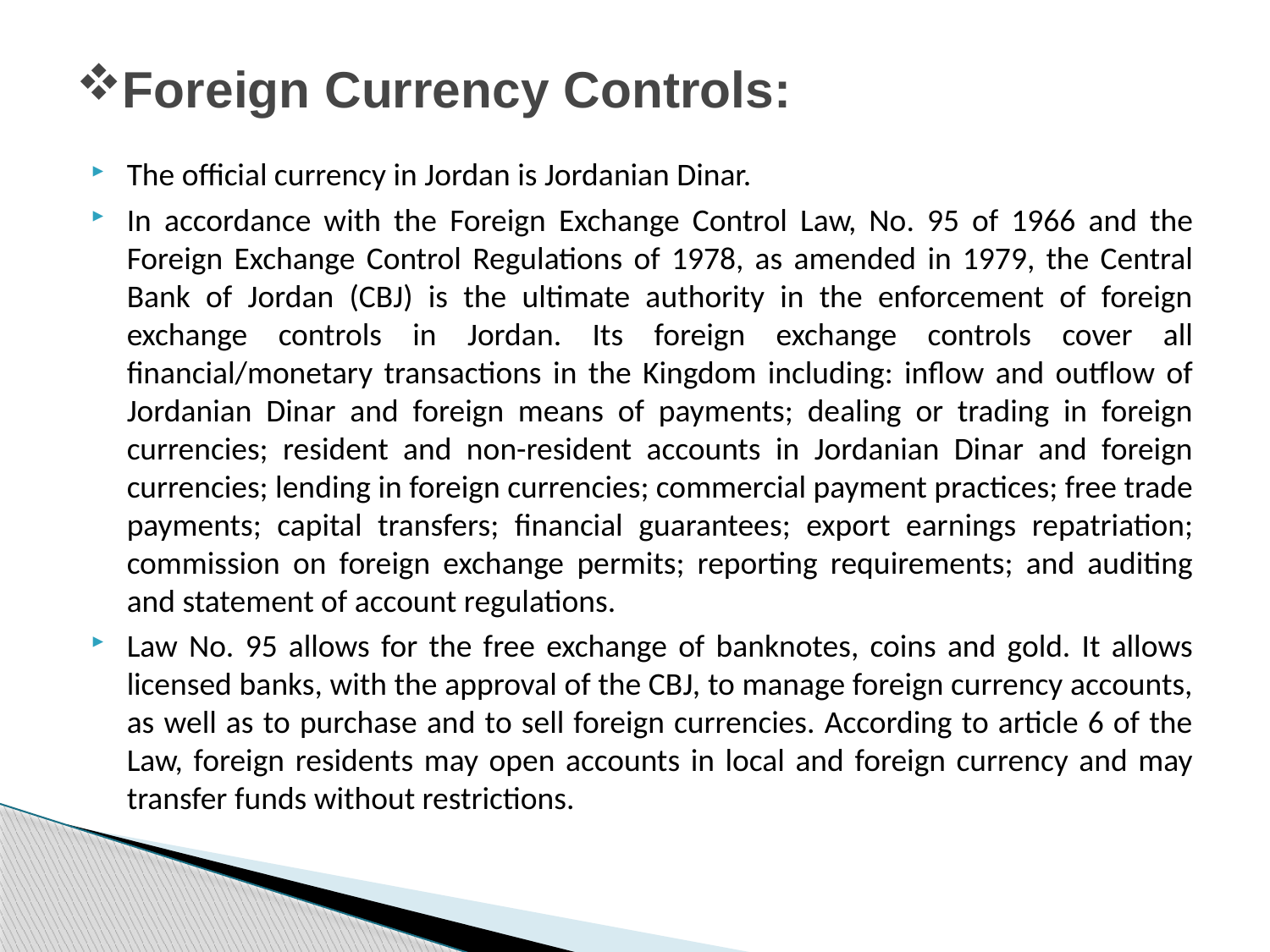

# Foreign Currency Controls:
The official currency in Jordan is Jordanian Dinar.
In accordance with the Foreign Exchange Control Law, No. 95 of 1966 and the Foreign Exchange Control Regulations of 1978, as amended in 1979, the Central Bank of Jordan (CBJ) is the ultimate authority in the enforcement of foreign exchange controls in Jordan. Its foreign exchange controls cover all financial/monetary transactions in the Kingdom including: inflow and outflow of Jordanian Dinar and foreign means of payments; dealing or trading in foreign currencies; resident and non-resident accounts in Jordanian Dinar and foreign currencies; lending in foreign currencies; commercial payment practices; free trade payments; capital transfers; financial guarantees; export earnings repatriation; commission on foreign exchange permits; reporting requirements; and auditing and statement of account regulations.
Law No. 95 allows for the free exchange of banknotes, coins and gold. It allows licensed banks, with the approval of the CBJ, to manage foreign currency accounts, as well as to purchase and to sell foreign currencies. According to article 6 of the Law, foreign residents may open accounts in local and foreign currency and may transfer funds without restrictions.